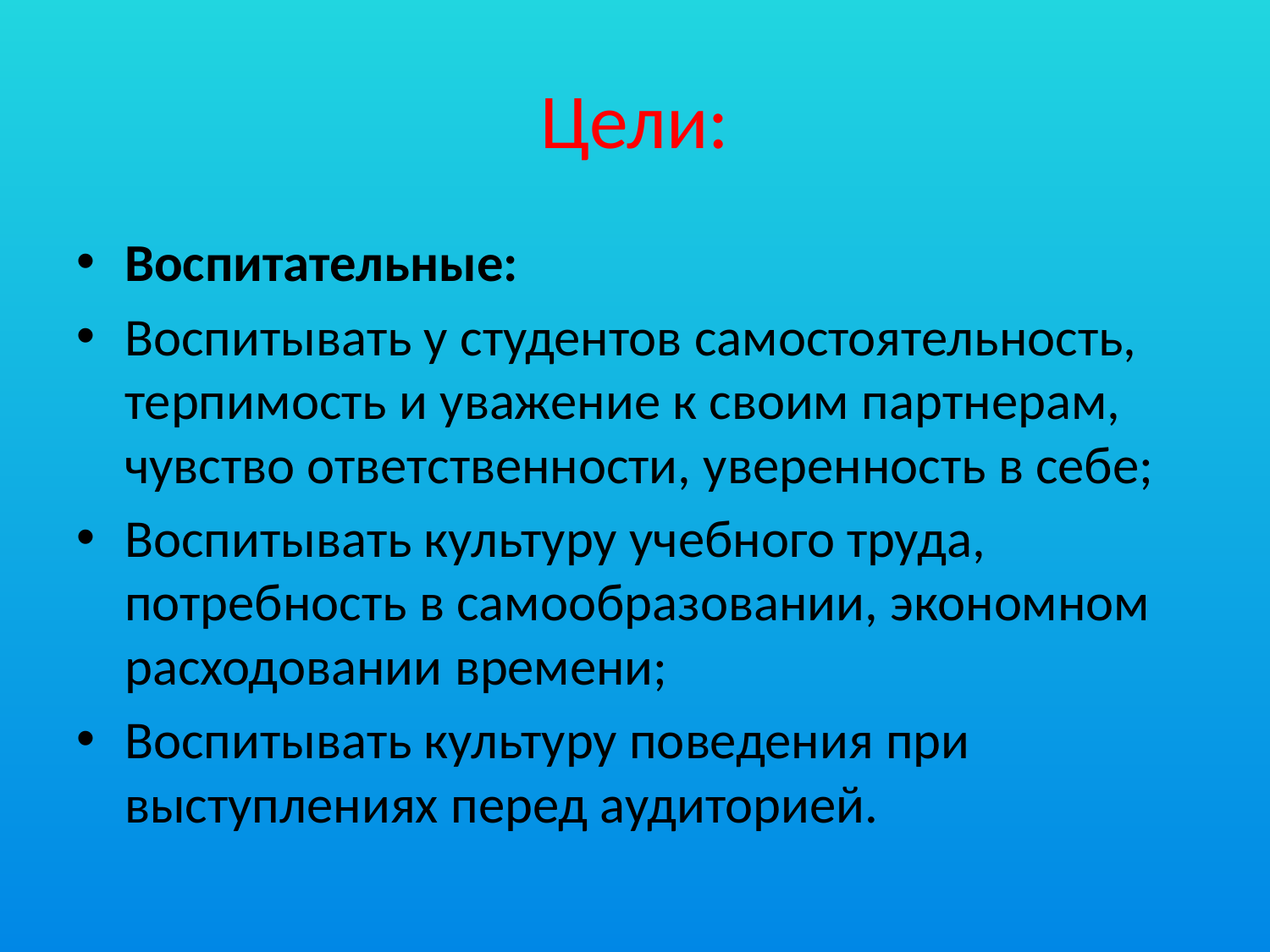

# Цели:
Воспитательные:
Воспитывать у студентов самостоятельность, терпимость и уважение к своим партнерам, чувство ответственности, уверенность в себе;
Воспитывать культуру учебного труда, потребность в самообразовании, экономном расходовании времени;
Воспитывать культуру поведения при выступлениях перед аудиторией.